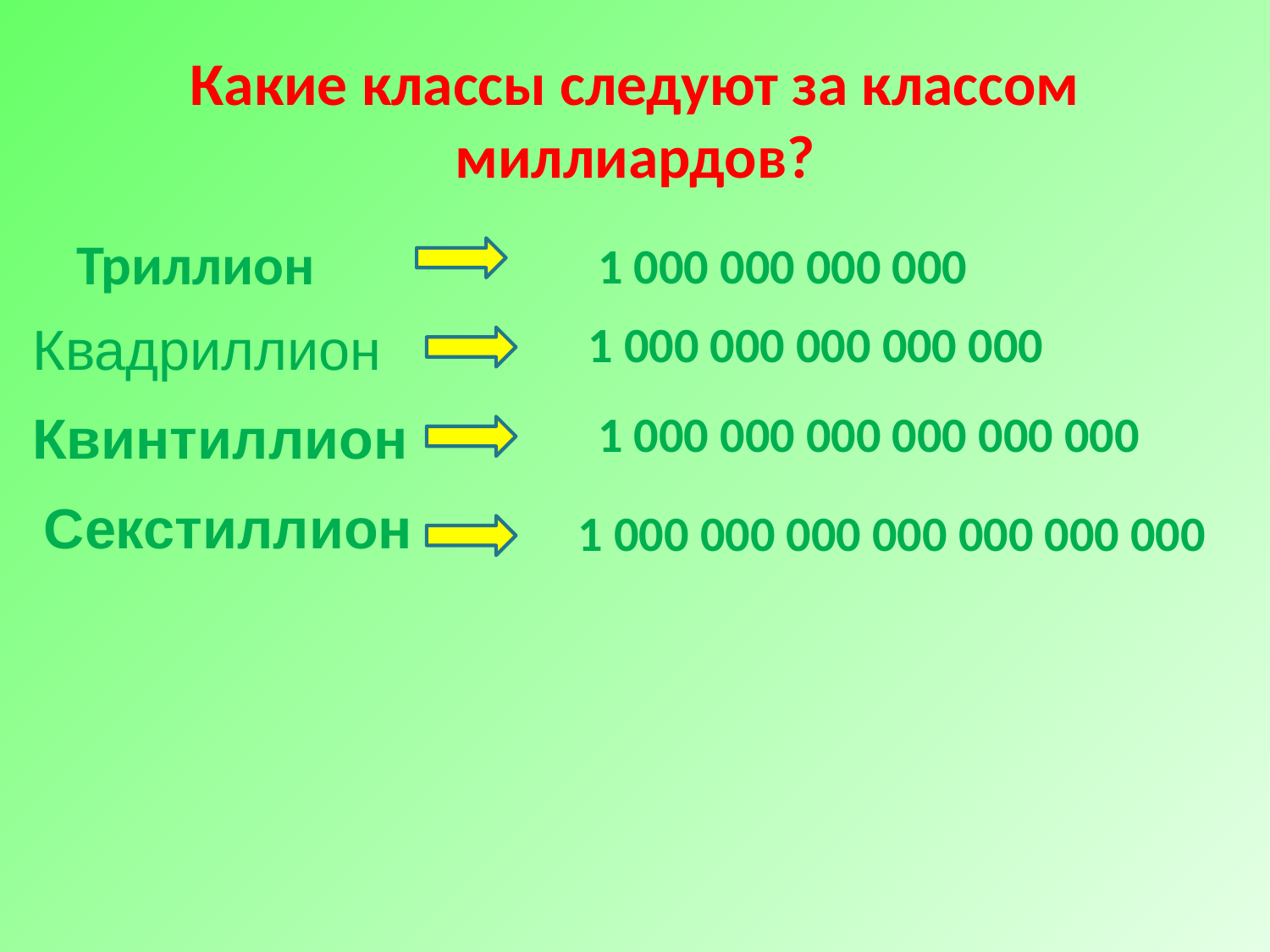

# Какие классы следуют за классом миллиардов?
Триллион

1 000 000 000 000

Квадриллион
1 000 000 000 000 000

Квинтиллион
1 000 000 000 000 000 000

Секстиллион
1 000 000 000 000 000 000 000